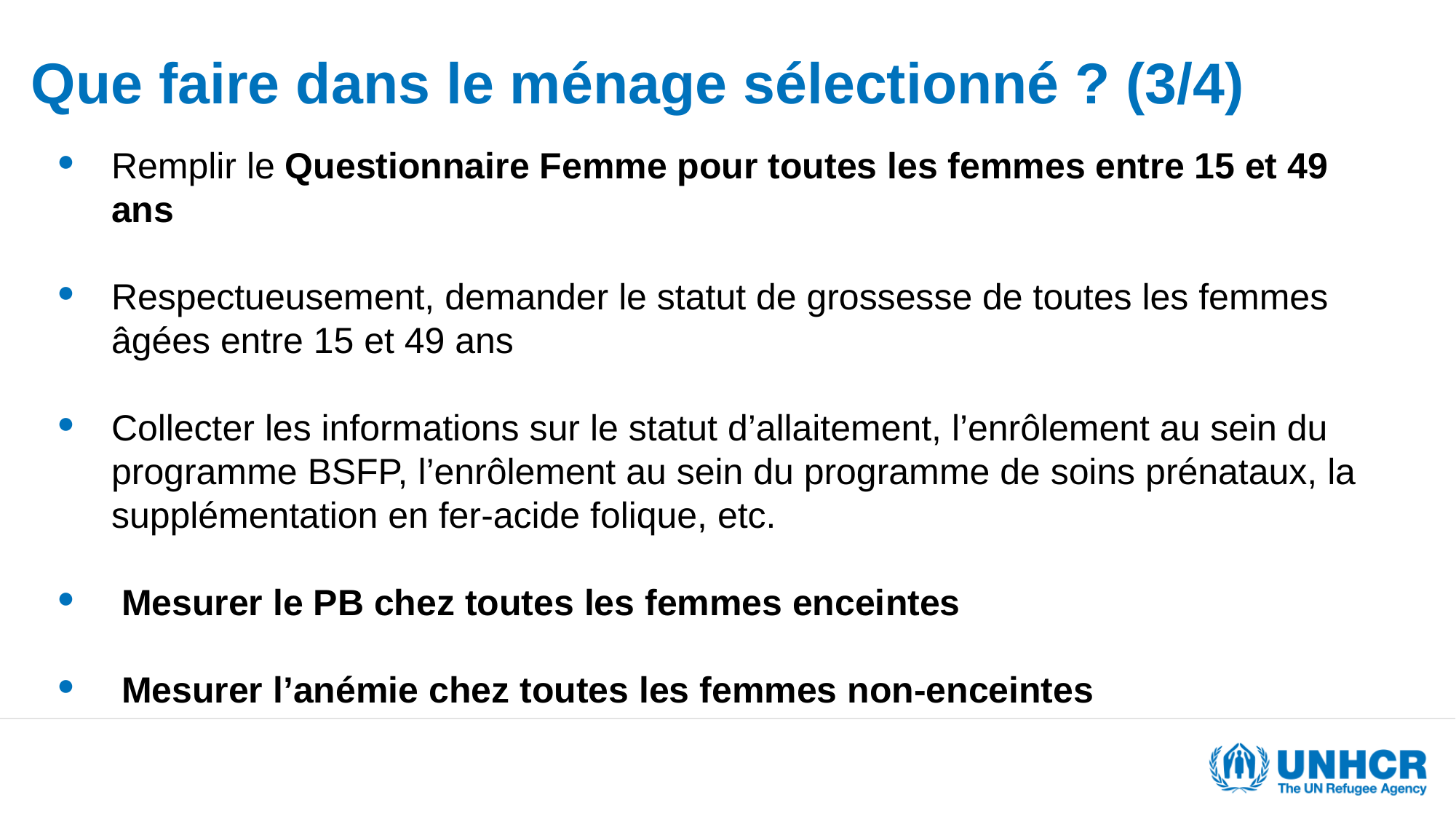

# Que faire dans le ménage sélectionné ? (3/4)
Remplir le Questionnaire Femme pour toutes les femmes entre 15 et 49 ans

Respectueusement, demander le statut de grossesse de toutes les femmes âgées entre 15 et 49 ans

Collecter les informations sur le statut d’allaitement, l’enrôlement au sein du programme BSFP, l’enrôlement au sein du programme de soins prénataux, la supplémentation en fer-acide folique, etc.

 Mesurer le PB chez toutes les femmes enceintes

 Mesurer l’anémie chez toutes les femmes non-enceintes